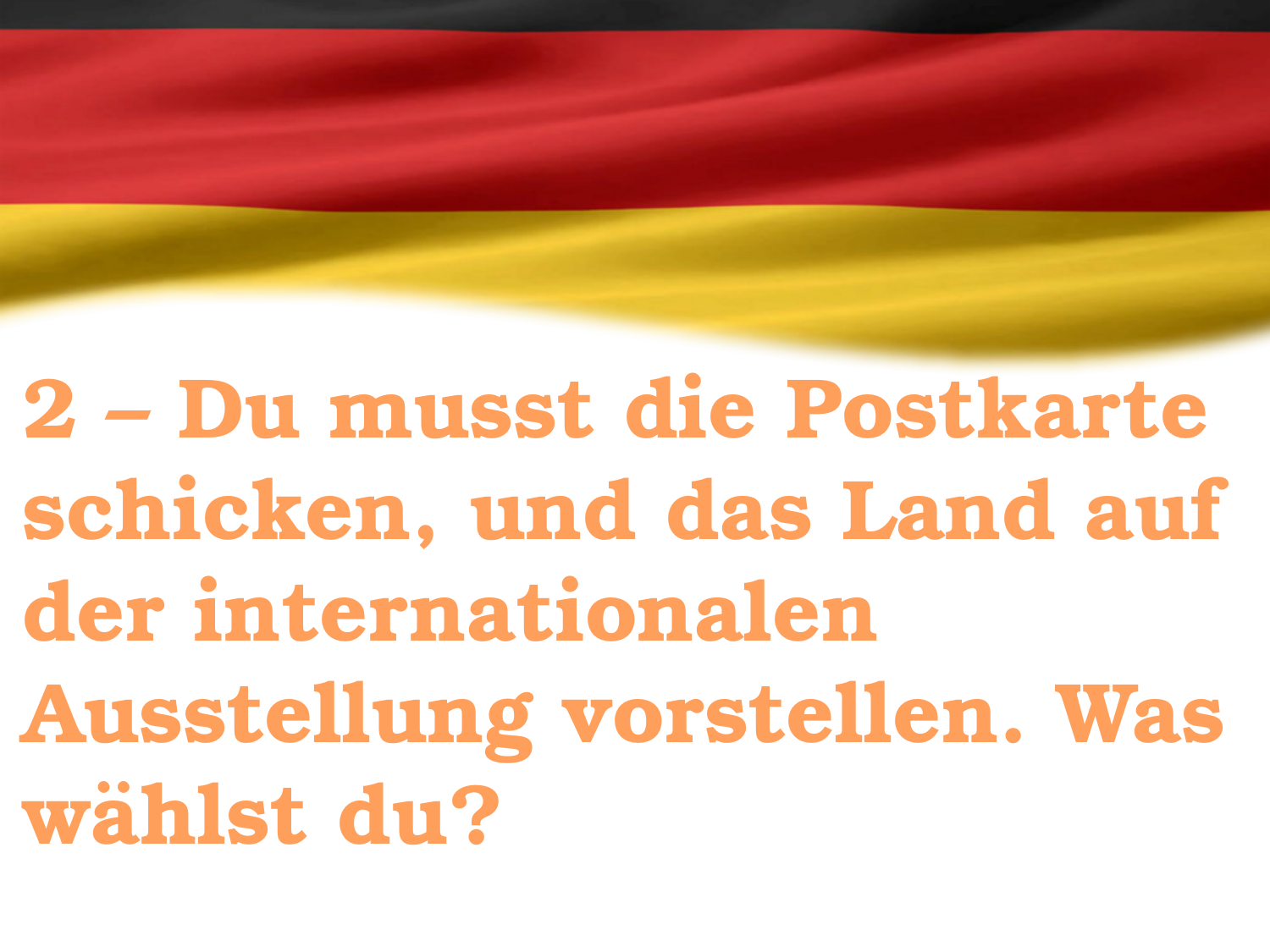

2 – Du musst die Postkarte schicken, und das Land auf der internationalen Ausstellung vorstellen. Was  wählst du?